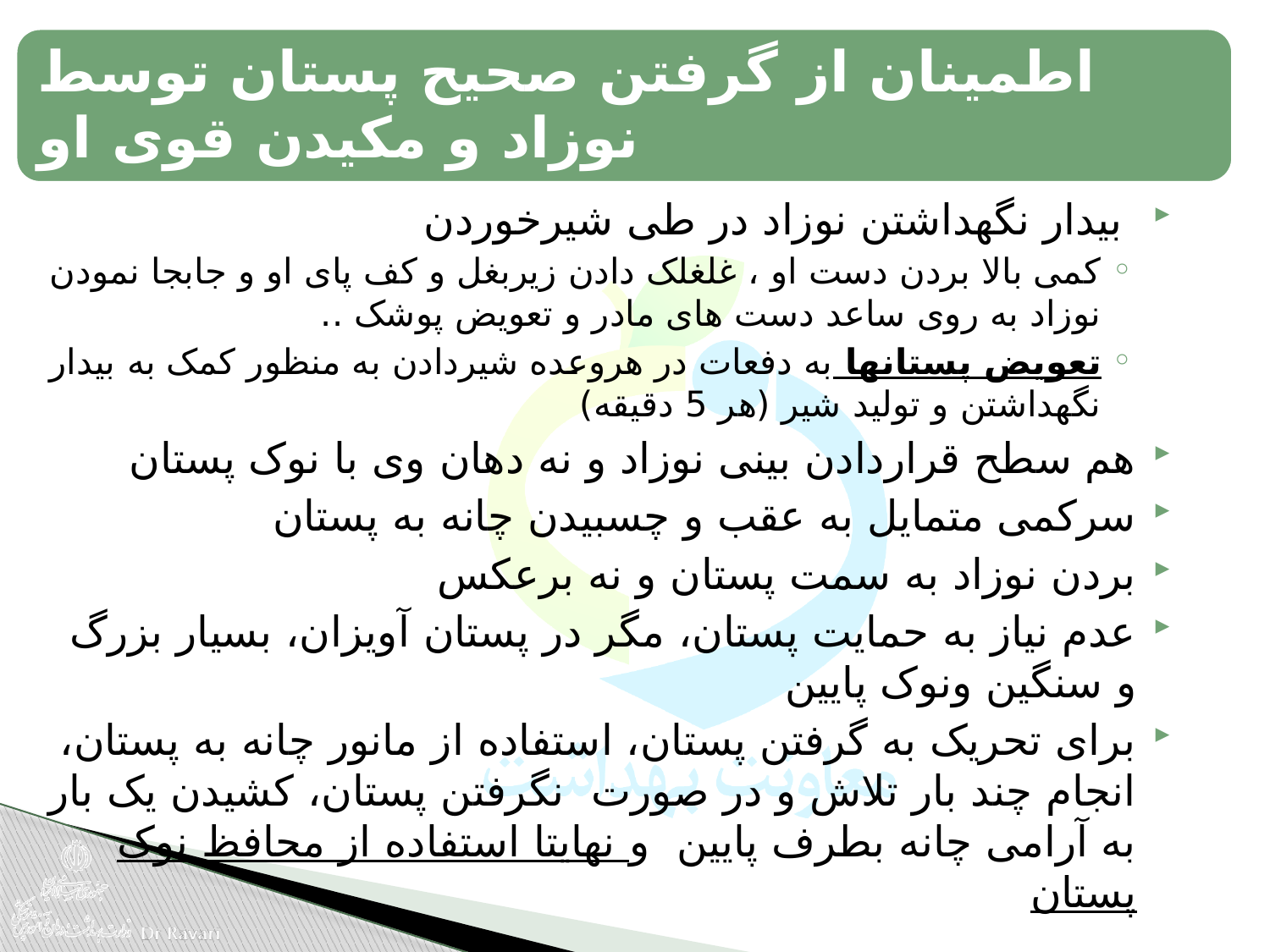

اطمینان از گرفتن صحیح پستان توسط نوزاد و مکیدن قوی او
 بیدار نگهداشتن نوزاد در طی شیرخوردن
کمی بالا بردن دست او ، غلغلک دادن زیربغل و کف پای او و جابجا نمودن نوزاد به روی ساعد دست های مادر و تعویض پوشک ..
تعویض پستانها به دفعات در هروعده شیردادن به منظور کمک به بیدار نگهداشتن و تولید شیر (هر 5 دقیقه)
هم سطح قراردادن بینی نوزاد و نه دهان وی با نوک پستان
سرکمی متمایل به عقب و چسبیدن چانه به پستان
بردن نوزاد به سمت پستان و نه برعکس
عدم نیاز به حمایت پستان، مگر در پستان آویزان، بسیار بزرگ و سنگین ونوک پایین
برای تحریک به گرفتن پستان، استفاده از مانور چانه به پستان، انجام چند بار تلاش و در صورت  نگرفتن پستان، کشیدن یک بار به آرامی چانه بطرف پایین  و نهایتا استفاده از محافظ نوک پستان